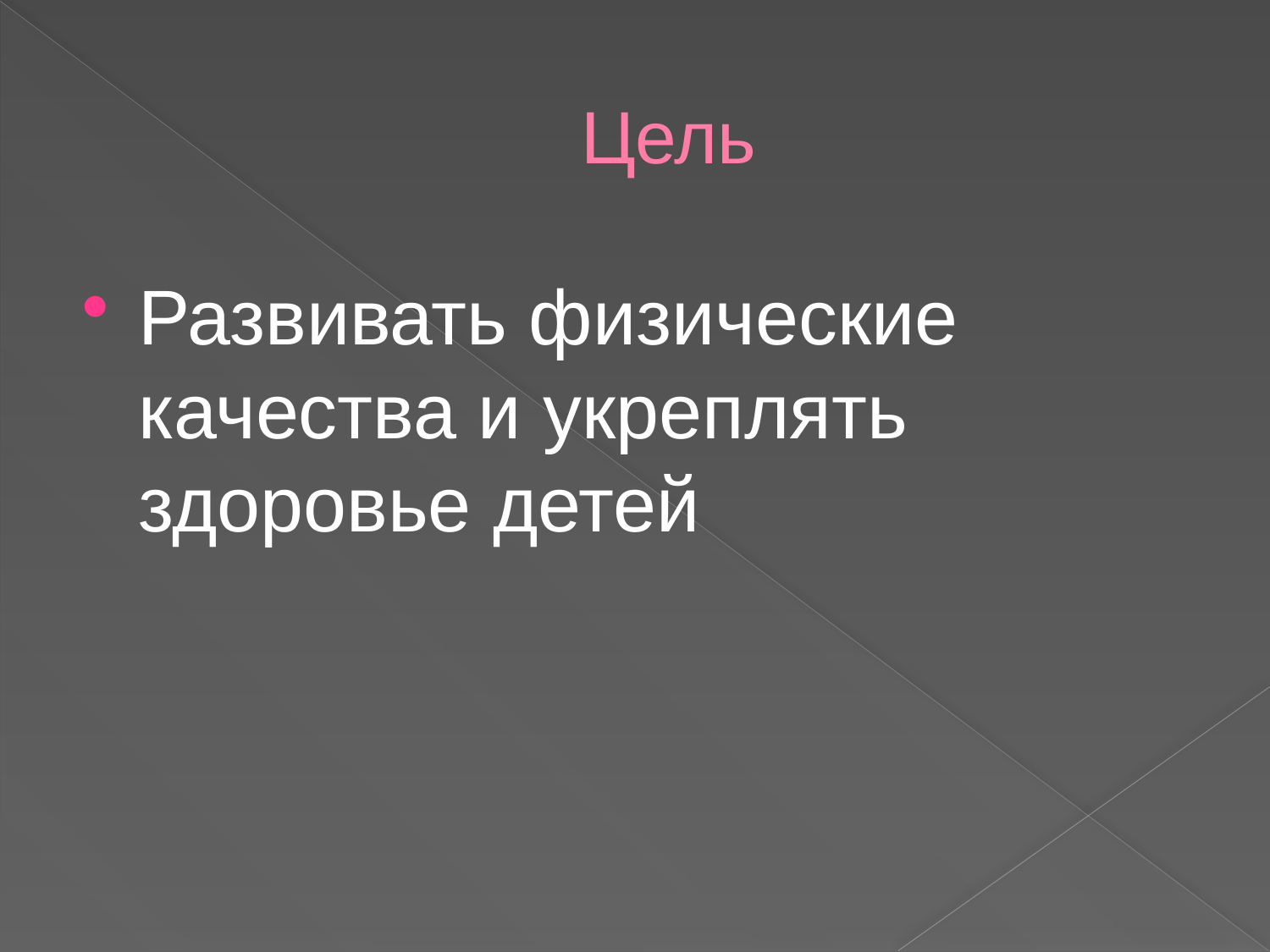

# Цель
Развивать физические качества и укреплять здоровье детей